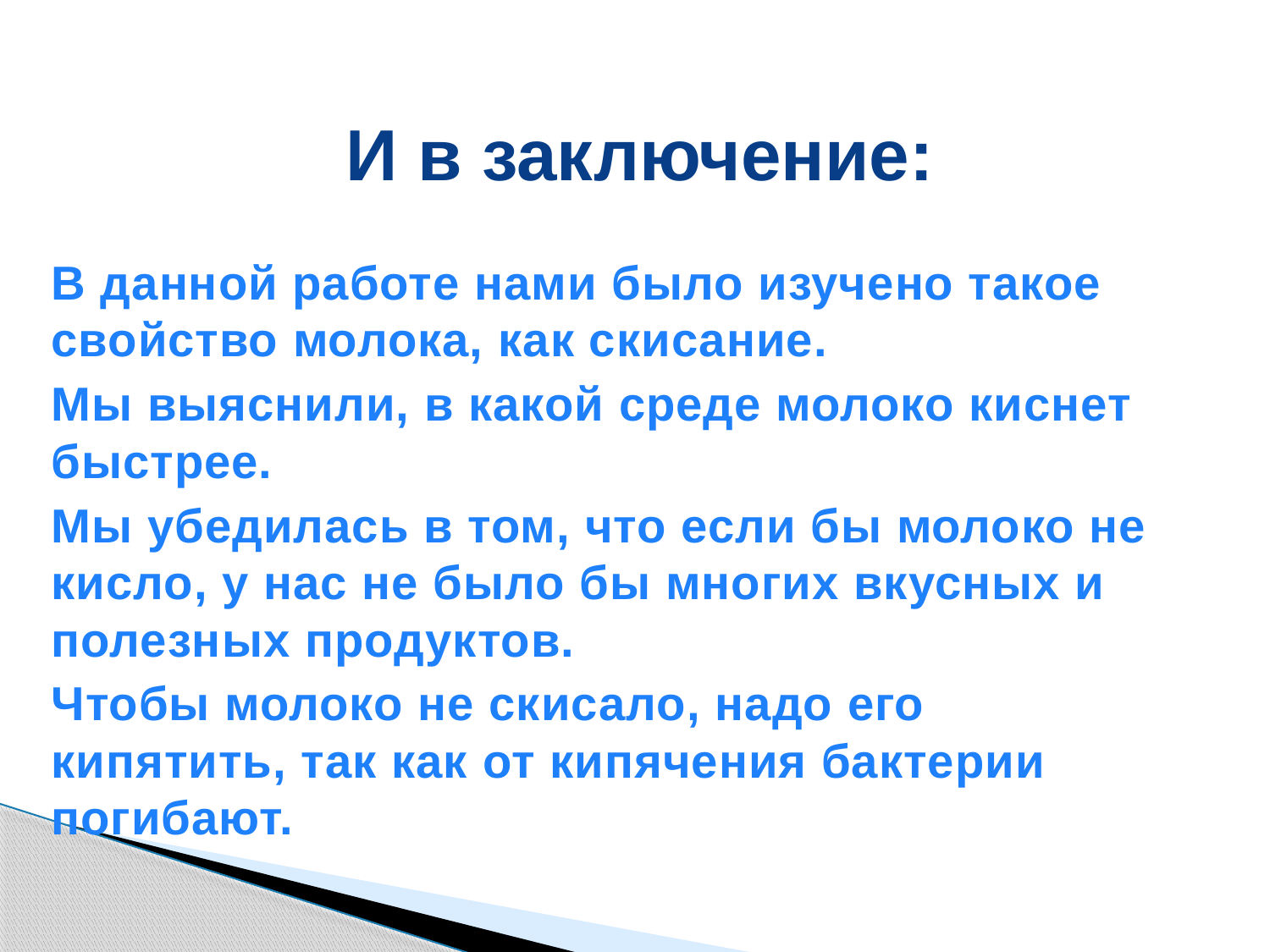

# И в заключение:
В данной работе нами было изучено такое свойство молока, как скисание.
Мы выяснили, в какой среде молоко киснет быстрее.
Мы убедилась в том, что если бы молоко не кисло, у нас не было бы многих вкусных и полезных продуктов.
Чтобы молоко не скисало, надо его кипятить, так как от кипячения бактерии  погибают.